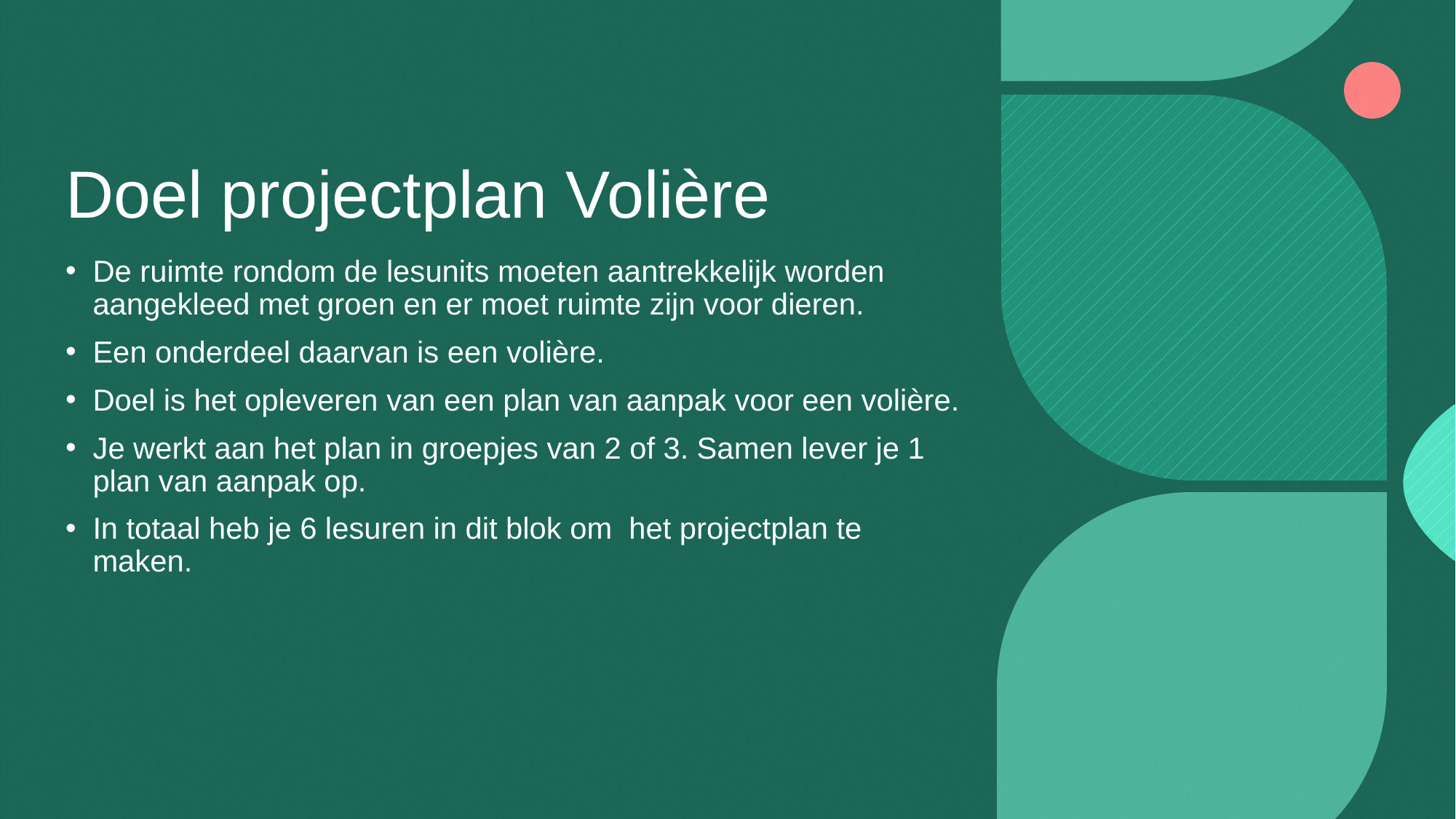

# Doel projectplan Volière
De ruimte rondom de lesunits moeten aantrekkelijk worden aangekleed met groen en er moet ruimte zijn voor dieren.
Een onderdeel daarvan is een volière.
Doel is het opleveren van een plan van aanpak voor een volière.
Je werkt aan het plan in groepjes van 2 of 3. Samen lever je 1 plan van aanpak op.
In totaal heb je 6 lesuren in dit blok om  het projectplan te maken.